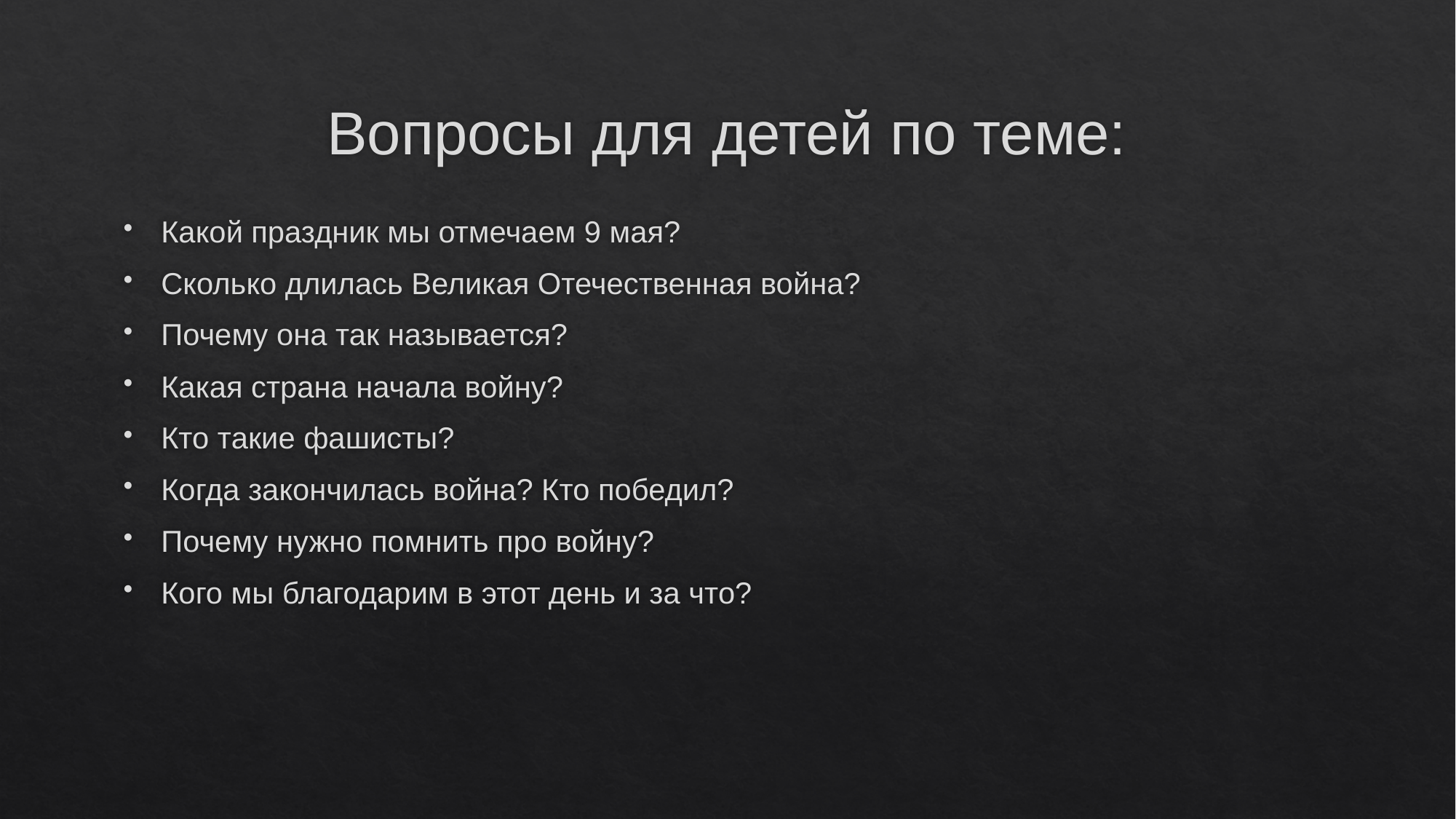

# Вопросы для детей по теме:
Какой праздник мы отмечаем 9 мая?
Сколько длилась Великая Отечественная война?
Почему она так называется?
Какая страна начала войну?
Кто такие фашисты?
Когда закончилась война? Кто победил?
Почему нужно помнить про войну?
Кого мы благодарим в этот день и за что?